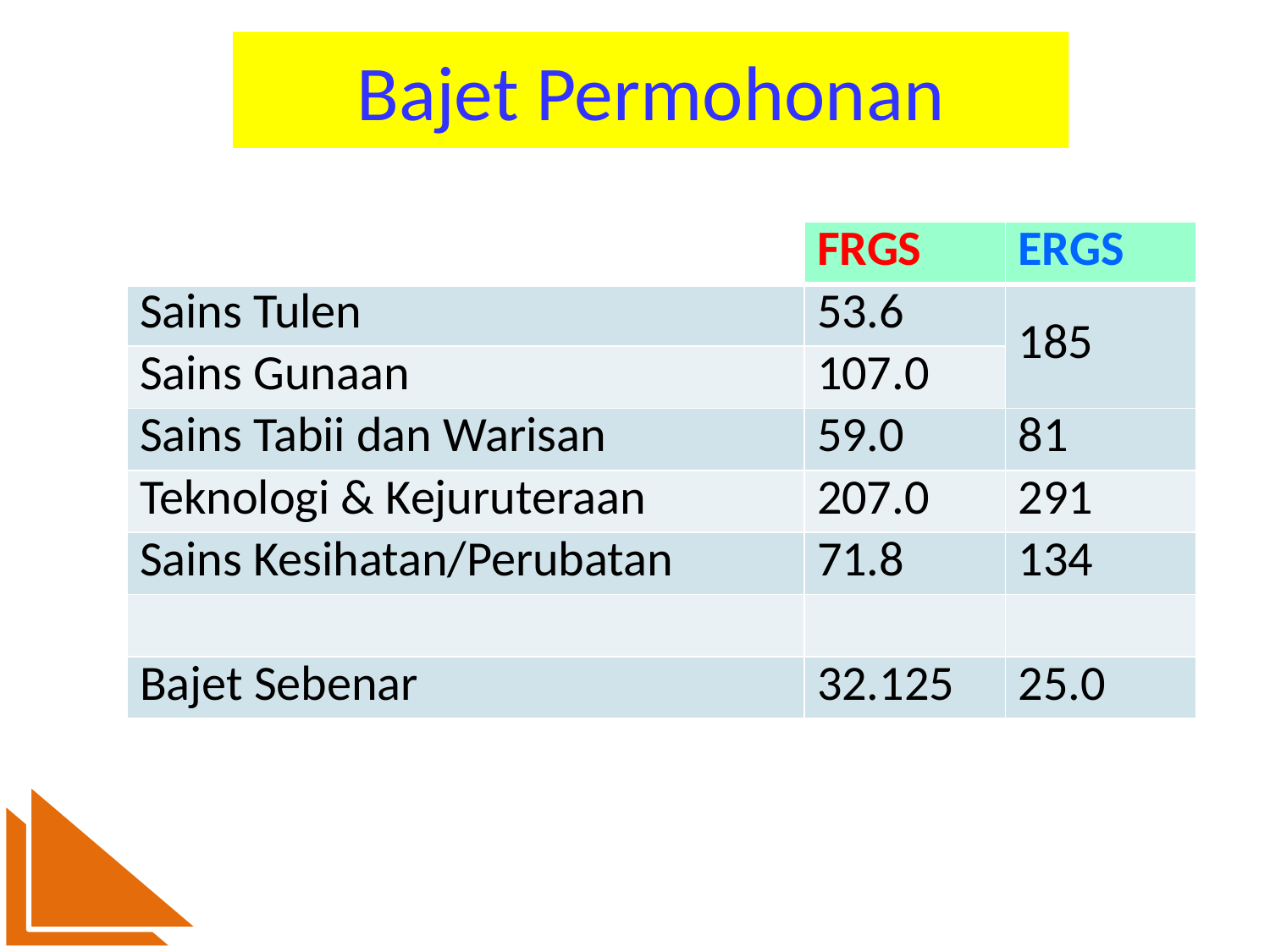

# Bajet Permohonan
|  | FRGS | ERGS |
| --- | --- | --- |
| Sains Tulen | 53.6 | 185 |
| Sains Gunaan | 107.0 |  |
| Sains Tabii dan Warisan | 59.0 | 81 |
| Teknologi & Kejuruteraan | 207.0 | 291 |
| Sains Kesihatan/Perubatan | 71.8 | 134 |
|  |  |  |
| Bajet Sebenar | 32.125 | 25.0 |